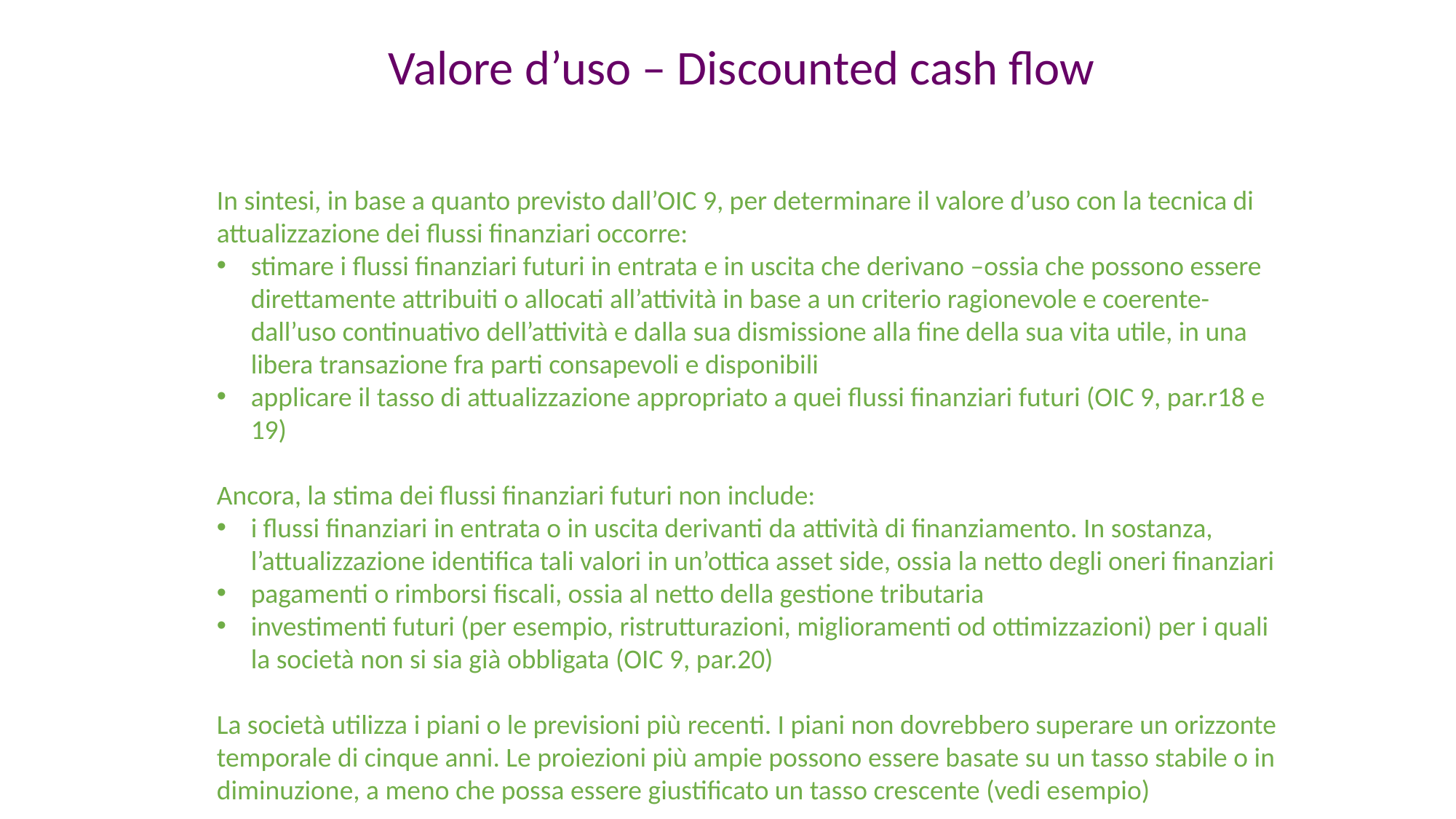

Valore d’uso – Discounted cash flow

In sintesi, in base a quanto previsto dall’OIC 9, per determinare il valore d’uso con la tecnica di attualizzazione dei flussi finanziari occorre:
stimare i flussi finanziari futuri in entrata e in uscita che derivano –ossia che possono essere direttamente attribuiti o allocati all’attività in base a un criterio ragionevole e coerente- dall’uso continuativo dell’attività e dalla sua dismissione alla fine della sua vita utile, in una libera transazione fra parti consapevoli e disponibili
applicare il tasso di attualizzazione appropriato a quei flussi finanziari futuri (OIC 9, par.r18 e 19)

Ancora, la stima dei flussi finanziari futuri non include:
i flussi finanziari in entrata o in uscita derivanti da attività di finanziamento. In sostanza, l’attualizzazione identifica tali valori in un’ottica asset side, ossia la netto degli oneri finanziari
pagamenti o rimborsi fiscali, ossia al netto della gestione tributaria
investimenti futuri (per esempio, ristrutturazioni, miglioramenti od ottimizzazioni) per i quali la società non si sia già obbligata (OIC 9, par.20)

La società utilizza i piani o le previsioni più recenti. I piani non dovrebbero superare un orizzonte temporale di cinque anni. Le proiezioni più ampie possono essere basate su un tasso stabile o in diminuzione, a meno che possa essere giustificato un tasso crescente (vedi esempio)